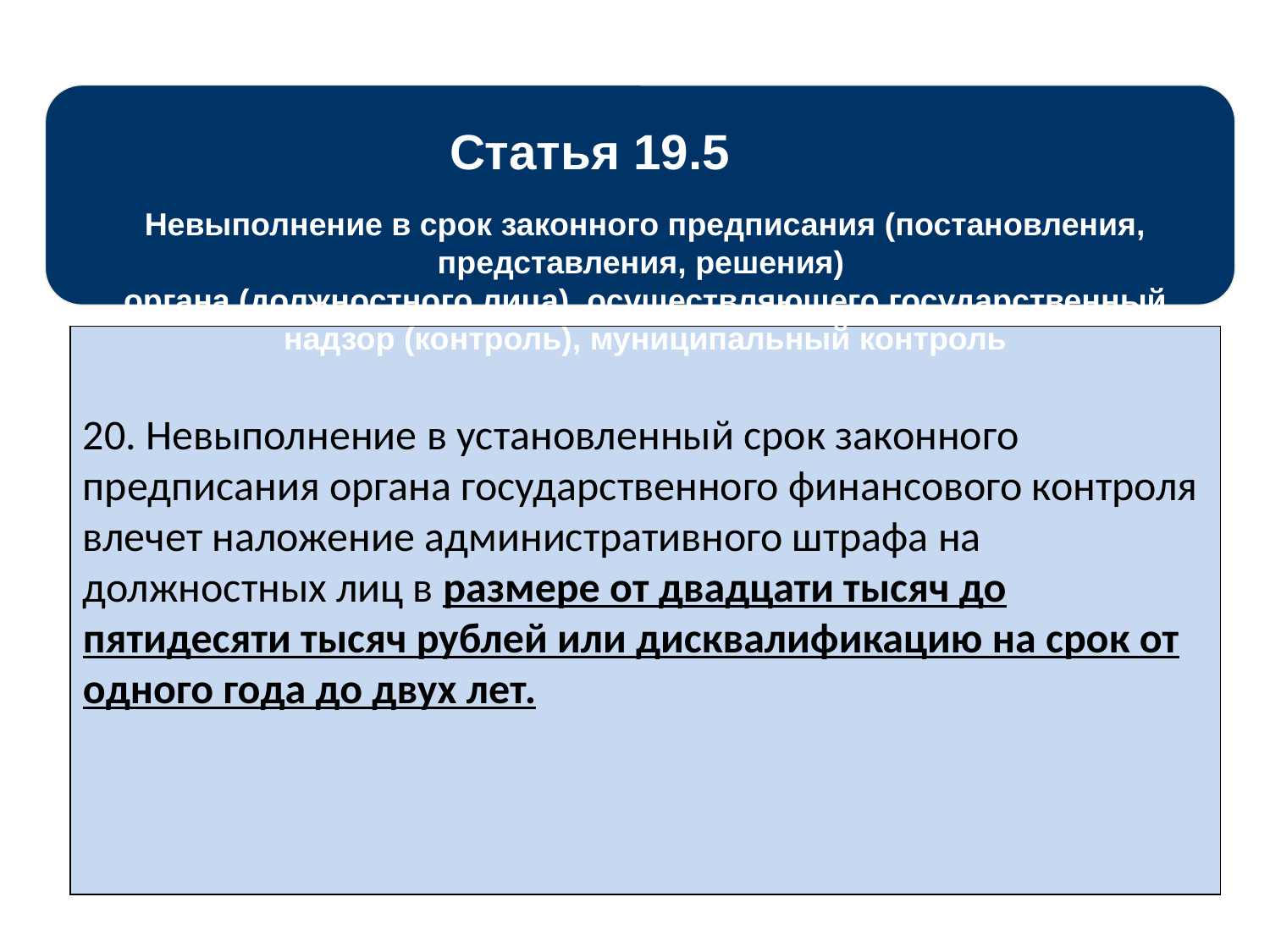

Статья 19.5

Невыполнение в срок законного предписания (постановления, представления, решения)
органа (должностного лица), осуществляющего государственный надзор (контроль), муниципальный контроль

20. Невыполнение в установленный срок законного предписания органа государственного финансового контроля
влечет наложение административного штрафа на должностных лиц в размере от двадцати тысяч до пятидесяти тысяч рублей или дисквалификацию на срок от одного года до двух лет.